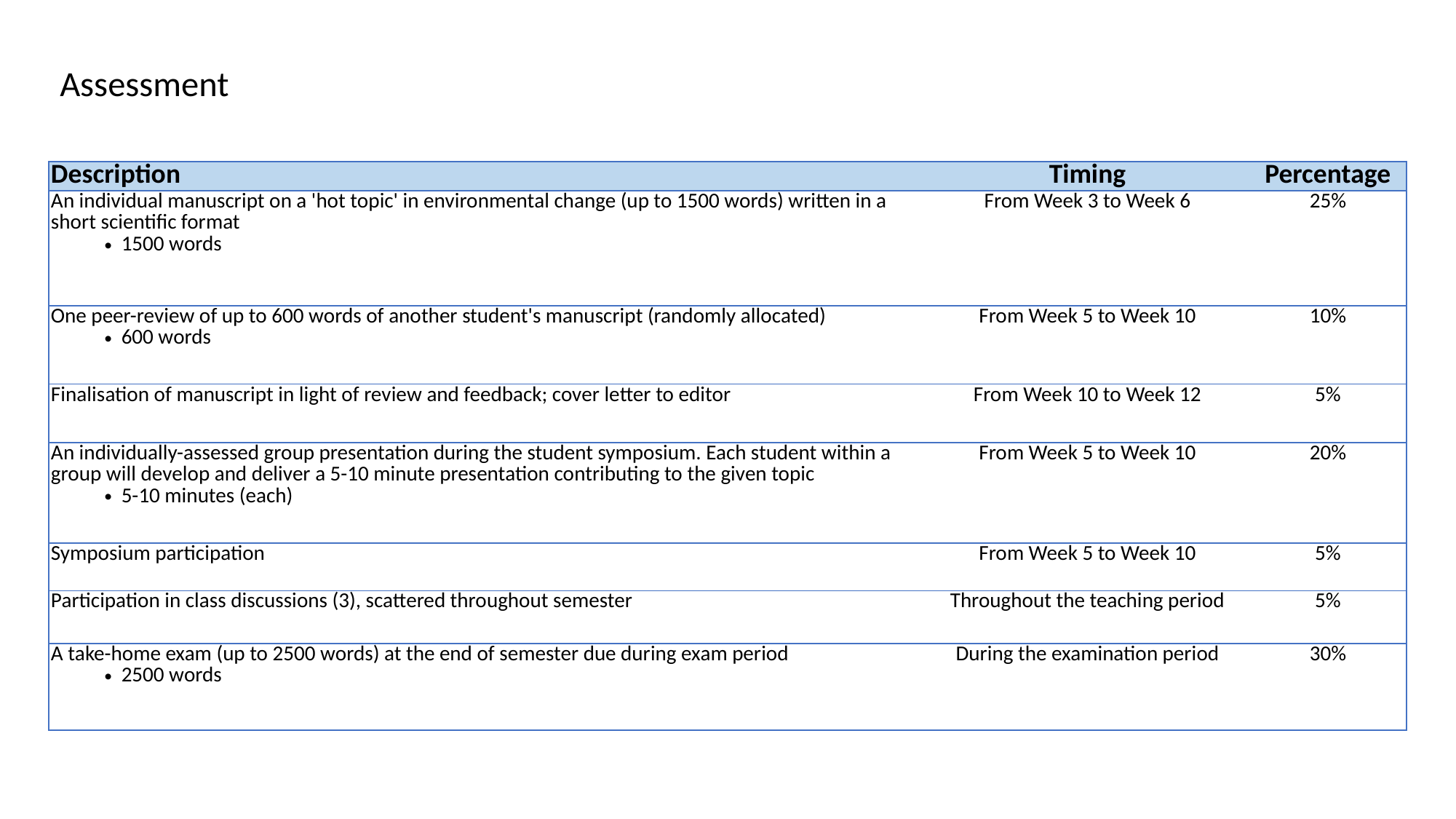

# Assessment
| Description | Timing | Percentage |
| --- | --- | --- |
| An individual manuscript on a 'hot topic' in environmental change (up to 1500 words) written in a short scientific format 1500 words | From Week 3 to Week 6 | 25% |
| One peer-review of up to 600 words of another student's manuscript (randomly allocated) 600 words | From Week 5 to Week 10 | 10% |
| Finalisation of manuscript in light of review and feedback; cover letter to editor | From Week 10 to Week 12 | 5% |
| An individually-assessed group presentation during the student symposium. Each student within a group will develop and deliver a 5-10 minute presentation contributing to the given topic 5-10 minutes (each) | From Week 5 to Week 10 | 20% |
| Symposium participation | From Week 5 to Week 10 | 5% |
| Participation in class discussions (3), scattered throughout semester | Throughout the teaching period | 5% |
| A take-home exam (up to 2500 words) at the end of semester due during exam period 2500 words | During the examination period | 30% |